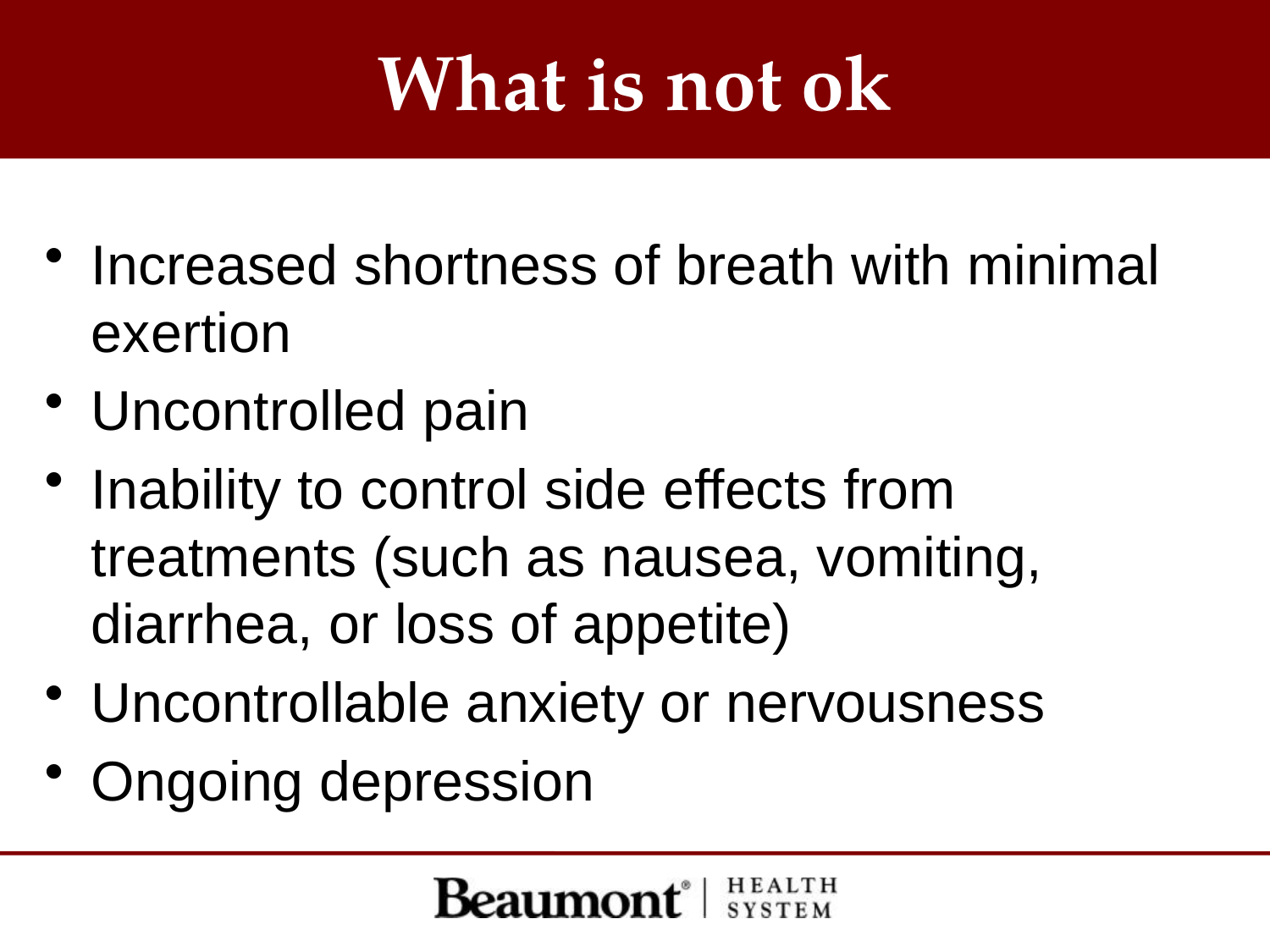

# What is not ok
Increased shortness of breath with minimal exertion
Uncontrolled pain
Inability to control side effects from treatments (such as nausea, vomiting, diarrhea, or loss of appetite)
Uncontrollable anxiety or nervousness
Ongoing depression